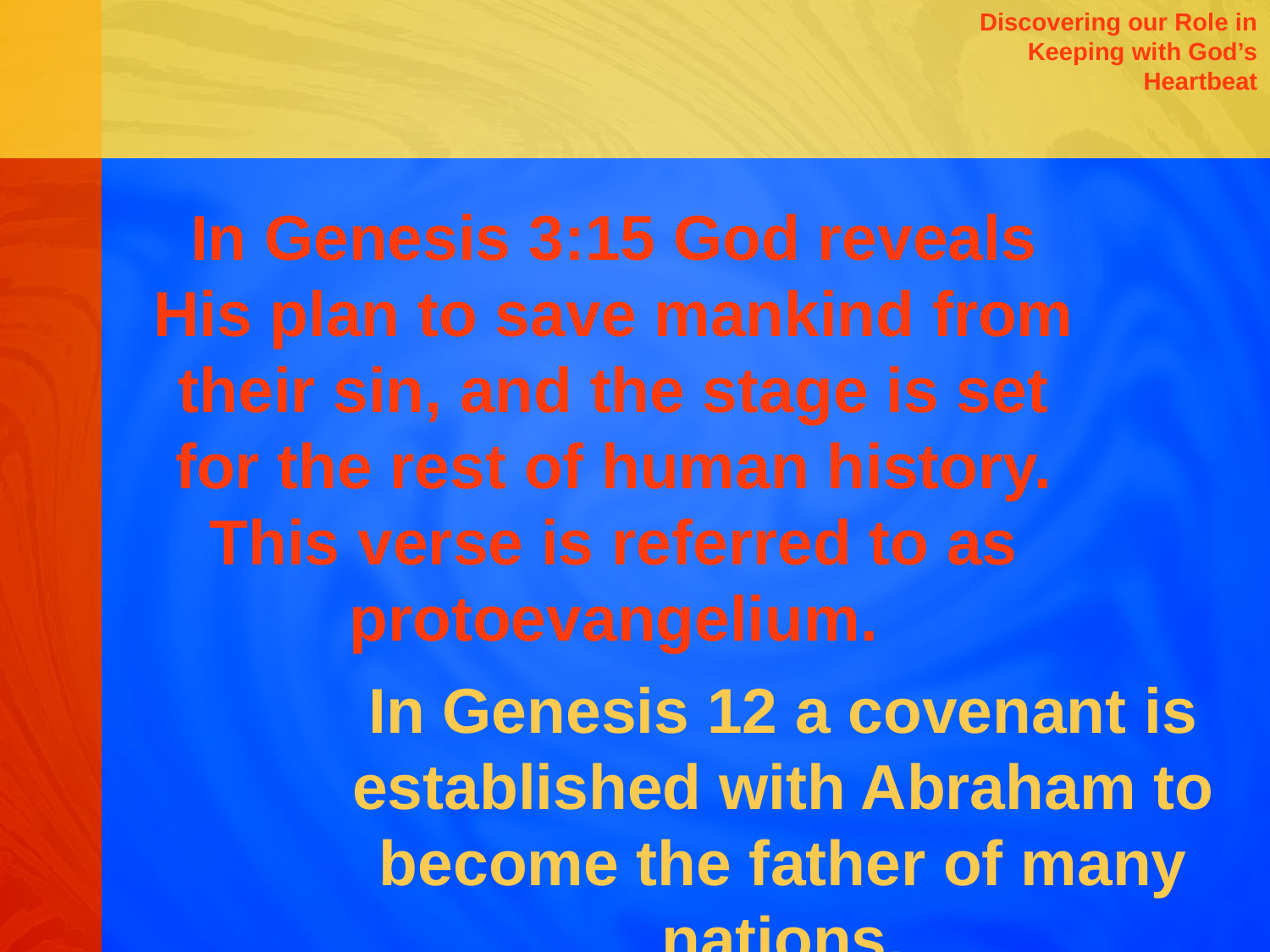

Discovering our Role in Keeping with God’s Heartbeat
In Genesis 3:15 God reveals His plan to save mankind from their sin, and the stage is set for the rest of human history. This verse is referred to as protoevangelium.
In Genesis 12 a covenant is established with Abraham to become the father of many nations.